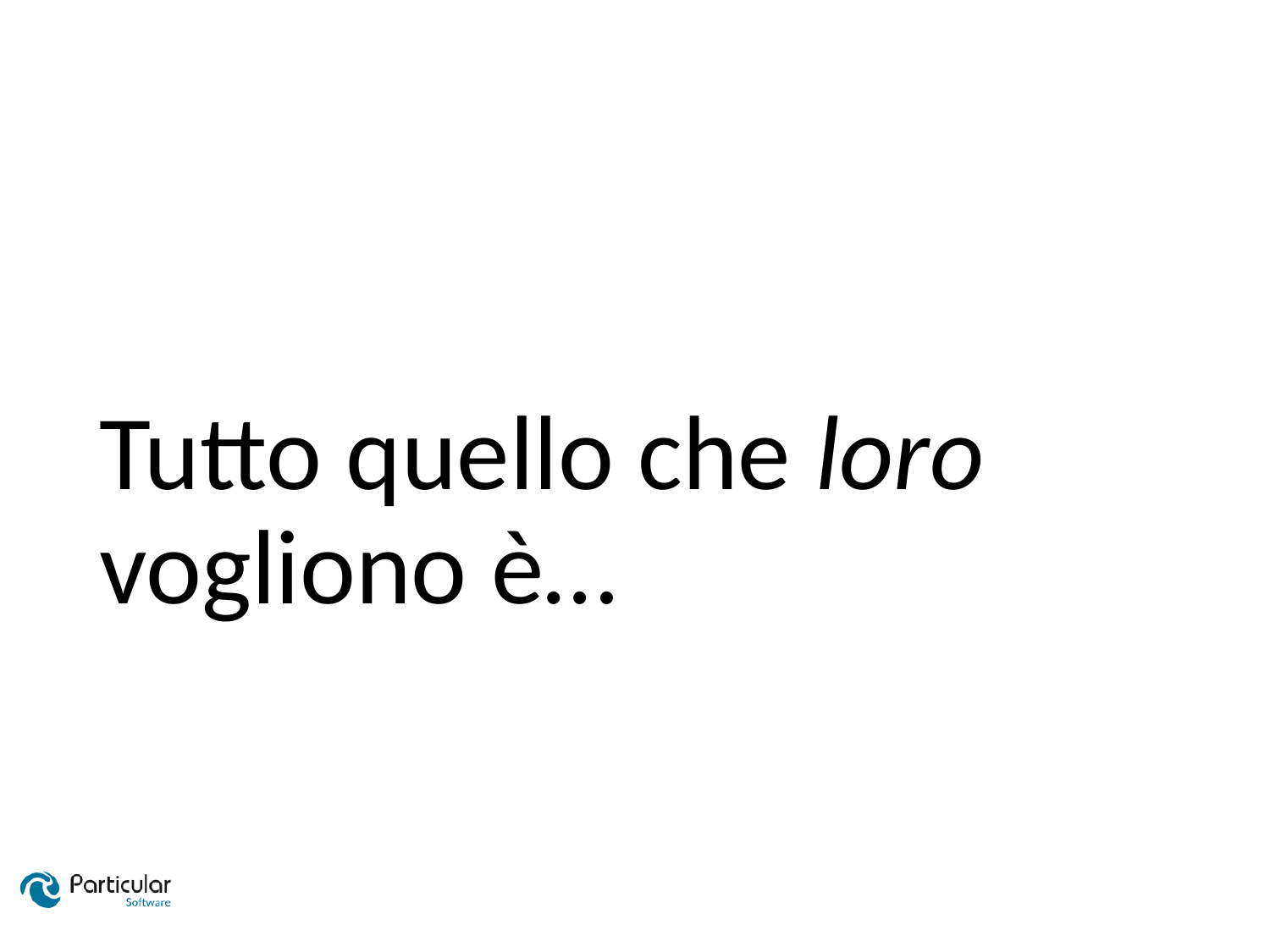

# Tutto quello che loro vogliono è…